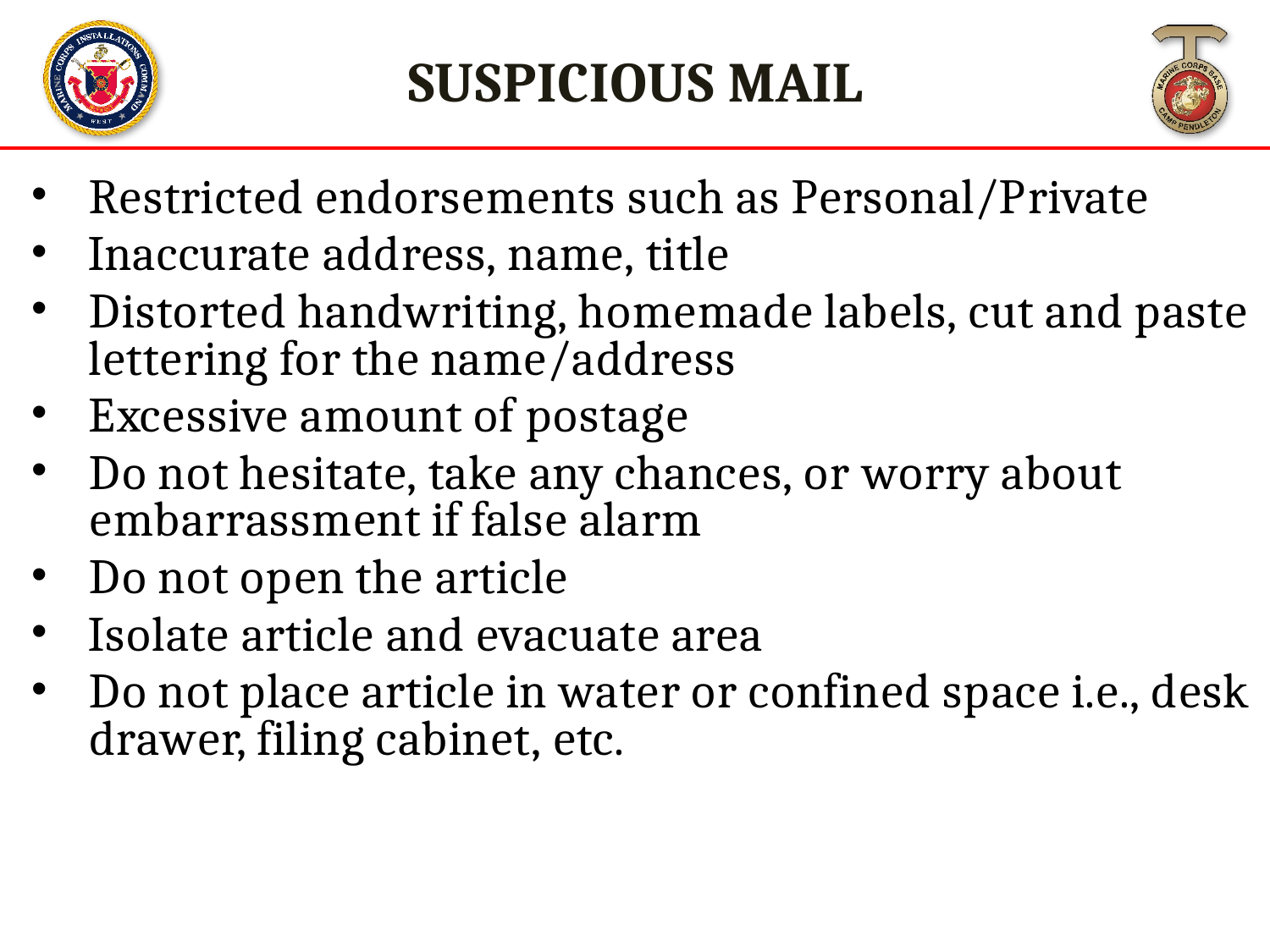

SUSPICIOUS MAIL
Restricted endorsements such as Personal/Private
Inaccurate address, name, title
Distorted handwriting, homemade labels, cut and paste lettering for the name/address
Excessive amount of postage
Do not hesitate, take any chances, or worry about embarrassment if false alarm
Do not open the article
Isolate article and evacuate area
Do not place article in water or confined space i.e., desk drawer, filing cabinet, etc.